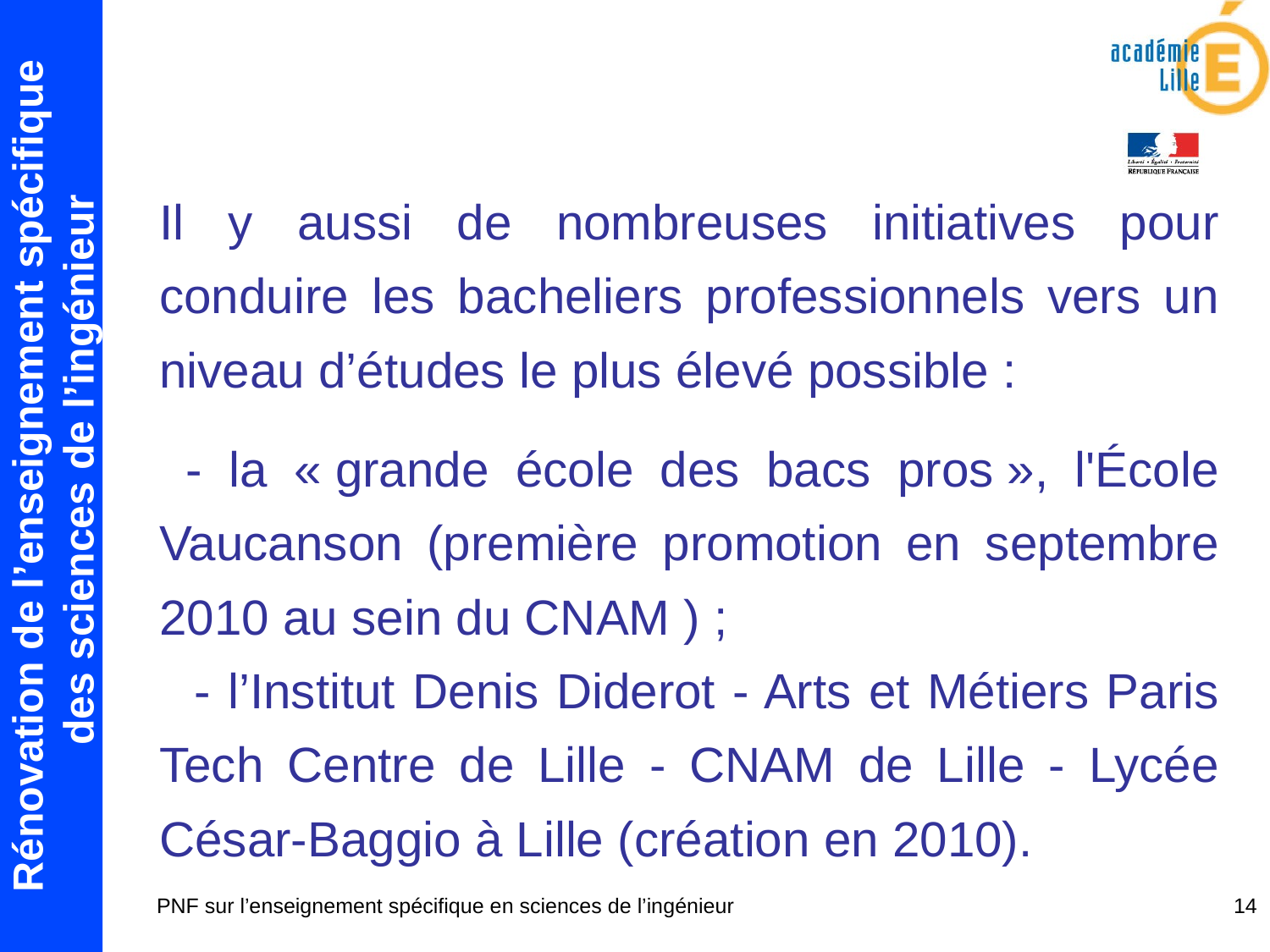

Il y aussi de nombreuses initiatives pour conduire les bacheliers professionnels vers un niveau d’études le plus élevé possible :
 - la « grande école des bacs pros », l'École Vaucanson (première promotion en septembre 2010 au sein du CNAM ) ;
  - l’Institut Denis Diderot - Arts et Métiers Paris Tech Centre de Lille - CNAM de Lille - Lycée César-Baggio à Lille (création en 2010).
PNF sur l’enseignement spécifique en sciences de l’ingénieur
14